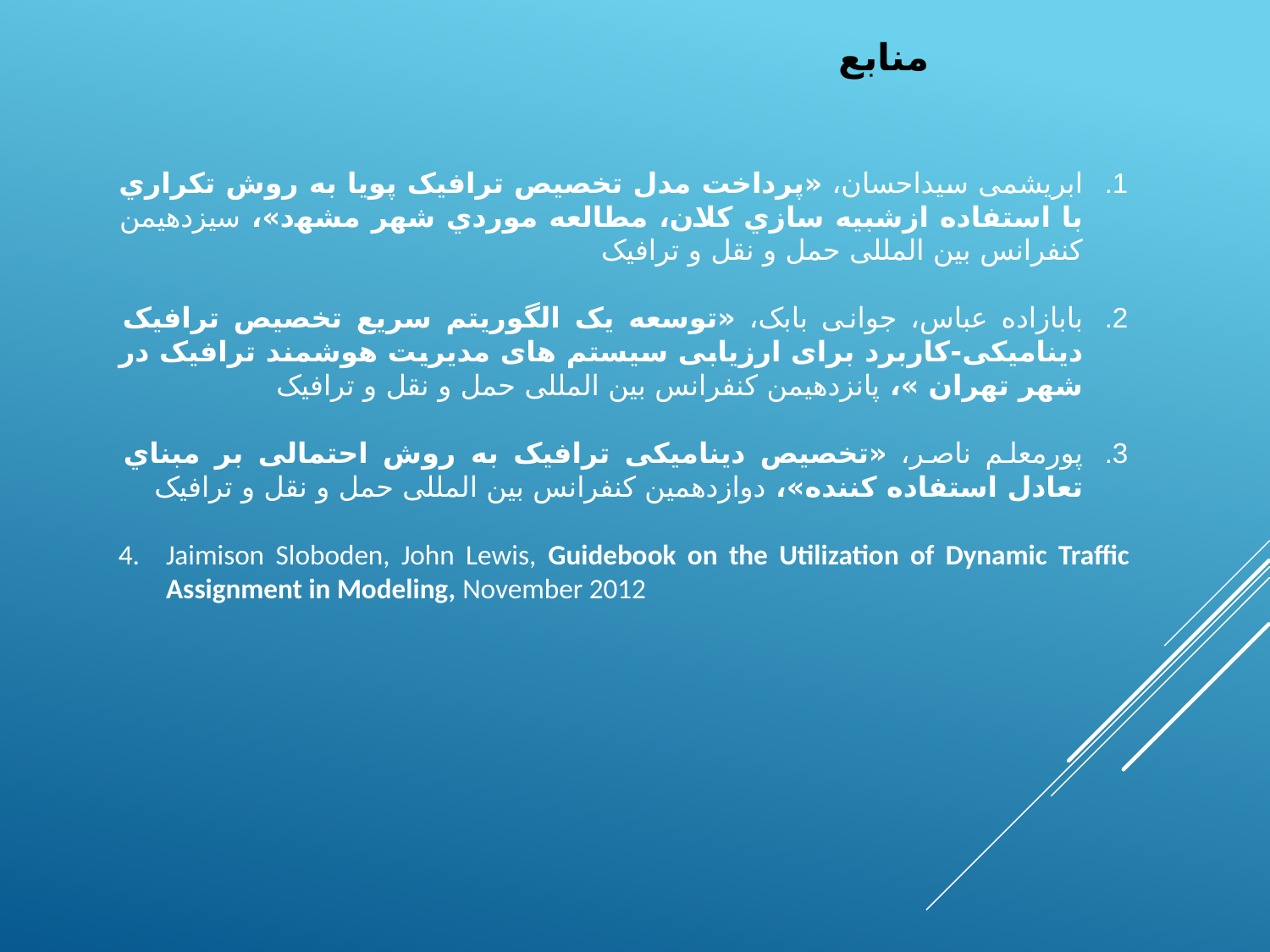

منابع
ابریشمی سیداحسان، «ﭘﺮداﺧﺖ ﻣﺪل ﺗﺨﺼﯿﺺ ﺗﺮاﻓﯿﮏ ﭘﻮﯾﺎ ﺑﻪ روش ﺗﮑﺮاري ﺑﺎ اﺳﺘﻔﺎده ازﺷﺒﯿﻪ ﺳﺎزي ﮐﻼن، ﻣﻄﺎﻟﻌﻪ ﻣﻮردي ﺷﻬﺮ ﻣﺸﻬد»، سیزدهیمن کنفرانس بین المللی حمل و نقل و ترافیک

بابازاده عباس، جوانی بابک، «ﺗﻮﺳﻌﻪ ﯾﮏ اﻟﮕﻮرﯾﺘﻢ ﺳﺮﯾﻊ ﺗﺨﺼﯿﺺ ﺗﺮاﻓﯿﮏ دﯾﻨﺎﻣﯿﮑﯽ-کاربرد برای ارزیابی سیستم های مدیریت هوشمند ترافیک در شهر تهران »، پانزدهیمن کنفرانس بین المللی حمل و نقل و ترافیک

پورمعلم ناصر، «ﺗﺨﺼﯿﺺ دﯾﻨﺎﻣﯿﮑﯽ ﺗﺮاﻓﯿﮏ ﺑﻪ روش اﺣﺘﻤﺎﻟﯽ ﺑﺮ ﻣﺒﻨﺎي ﺗﻌﺎدل اﺳﺘﻔﺎده ﮐﻨﻨﺪه»، دوازدهمین کنفرانس بین المللی حمل و نقل و ترافیک

Jaimison Sloboden, John Lewis, Guidebook on the Utilization of Dynamic Traffic Assignment in Modeling, November 2012